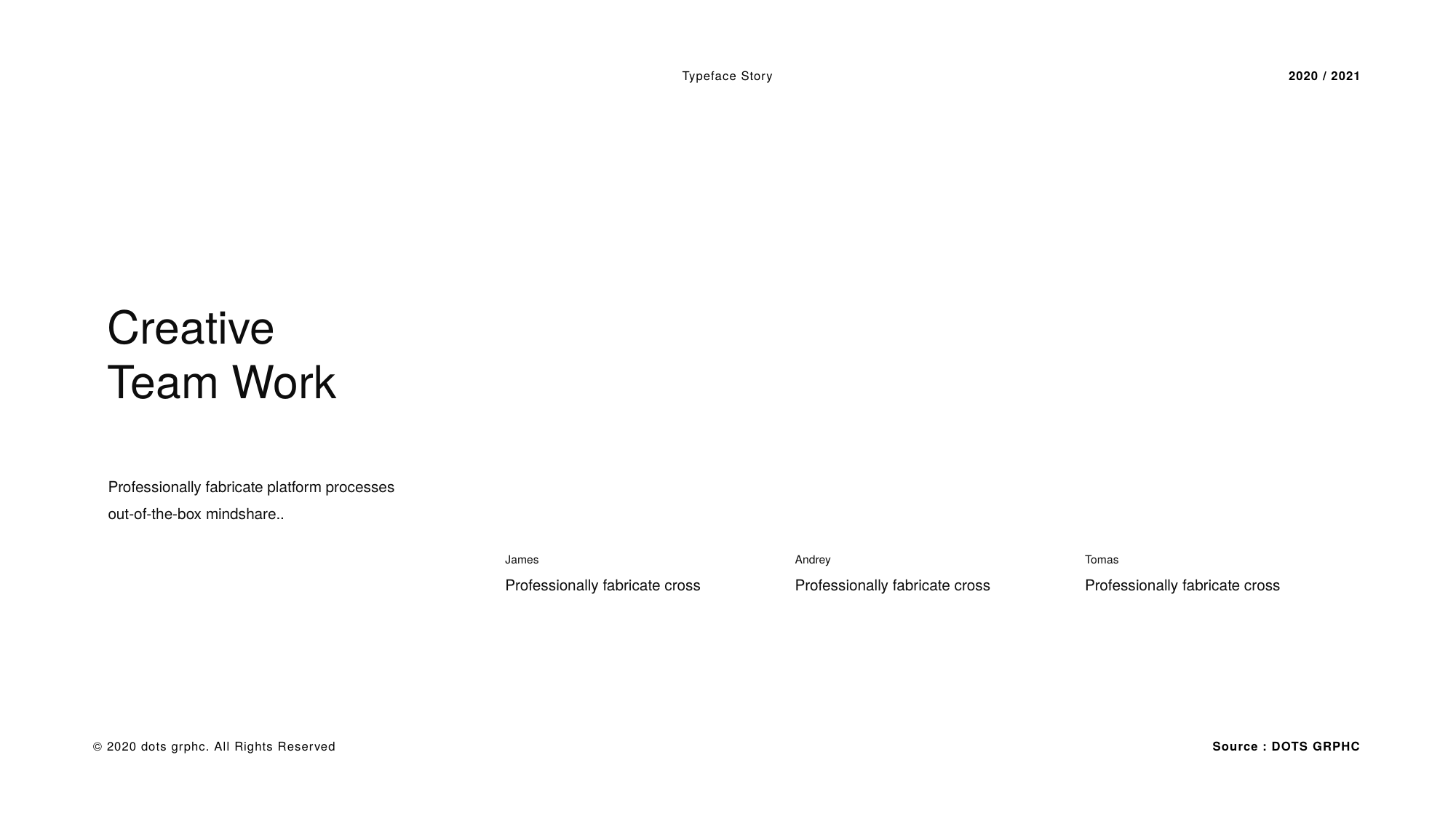

Typeface Story
2020 / 2021

Creative
Team Work
Professionally fabricate platform processes
out-of-the-box mindshare..
James
Professionally fabricate cross
Andrey
Professionally fabricate cross
Tomas
Professionally fabricate cross
Source : DOTS GRPHC
© 2020 dots grphc. All Rights Reserved